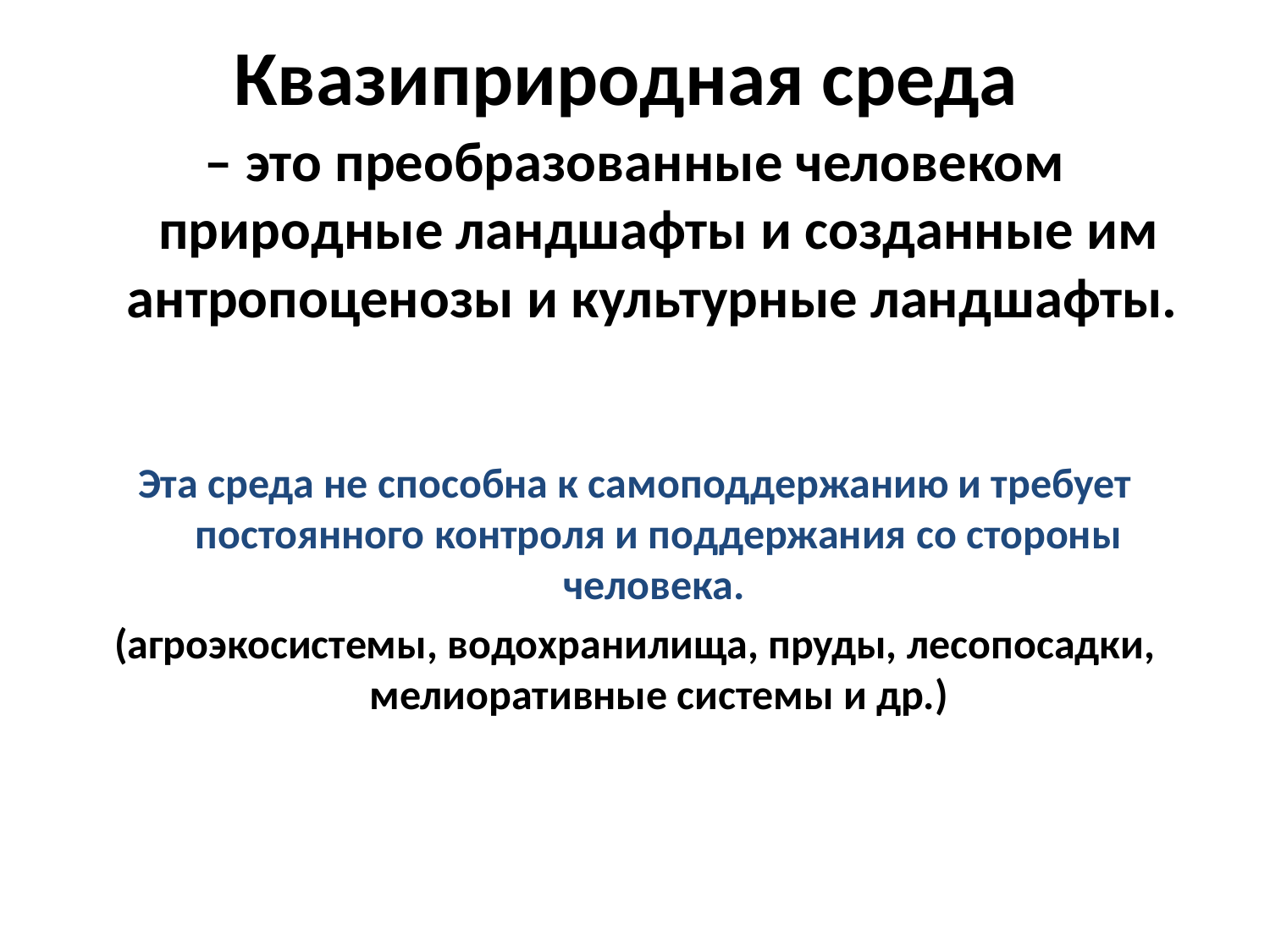

# Квазиприродная среда
– это преобразованные человеком природные ландшафты и созданные им антропоценозы и культурные ландшафты.

Эта среда не способна к самоподдержанию и требует постоянного контроля и поддержания со стороны человека.
(агроэкосистемы, водохранилища, пруды, лесопосадки, мелиоративные системы и др.)